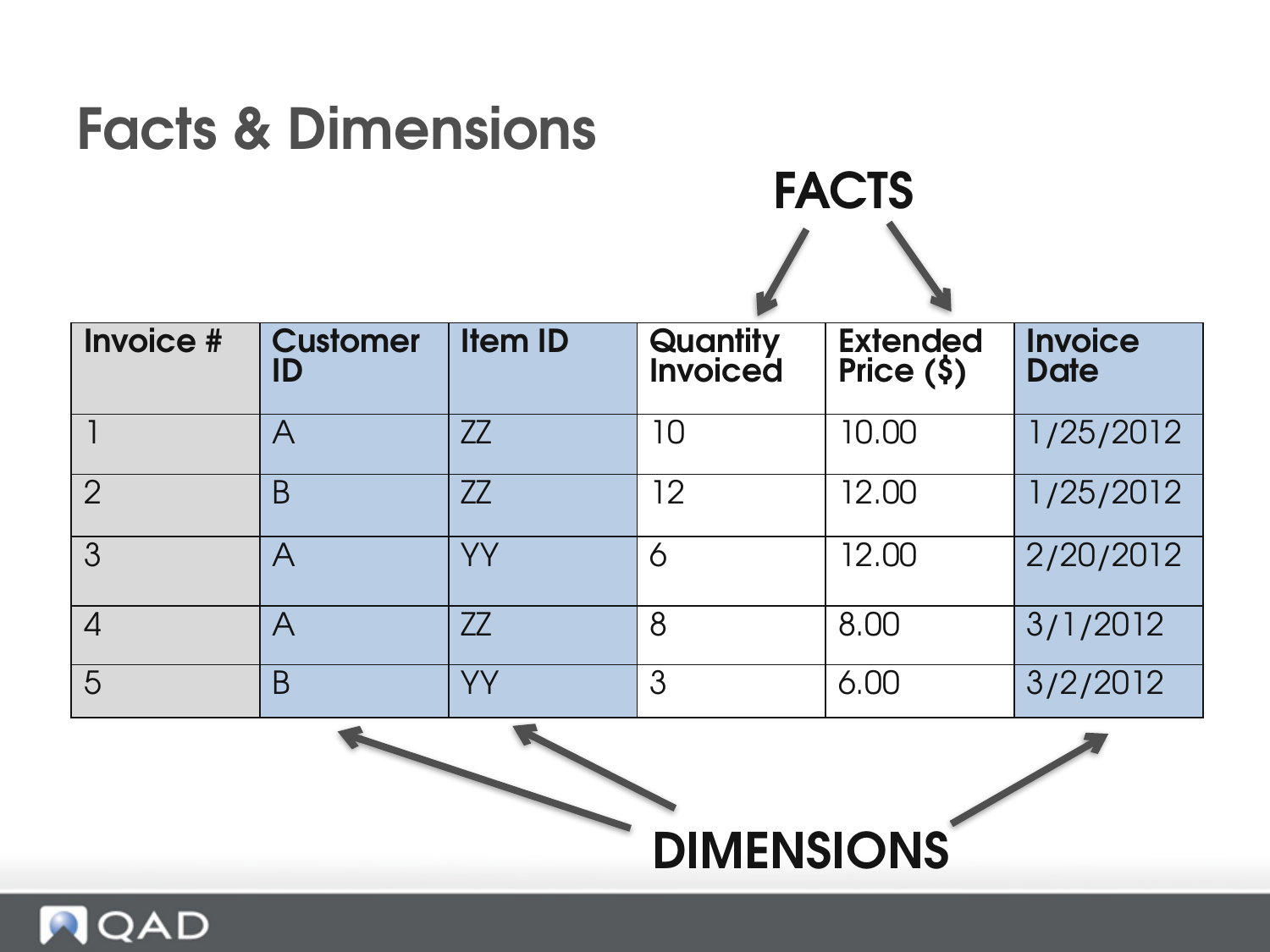

# Facts & Dimensions
FACTS
| Invoice # | Customer ID | Item ID | Quantity Invoiced | Extended Price ($) | Invoice Date |
| --- | --- | --- | --- | --- | --- |
| 1 | A | ZZ | 10 | 10.00 | 1/25/2012 |
| 2 | B | ZZ | 12 | 12.00 | 1/25/2012 |
| 3 | A | YY | 6 | 12.00 | 2/20/2012 |
| 4 | A | ZZ | 8 | 8.00 | 3/1/2012 |
| 5 | B | YY | 3 | 6.00 | 3/2/2012 |
DIMENSIONS